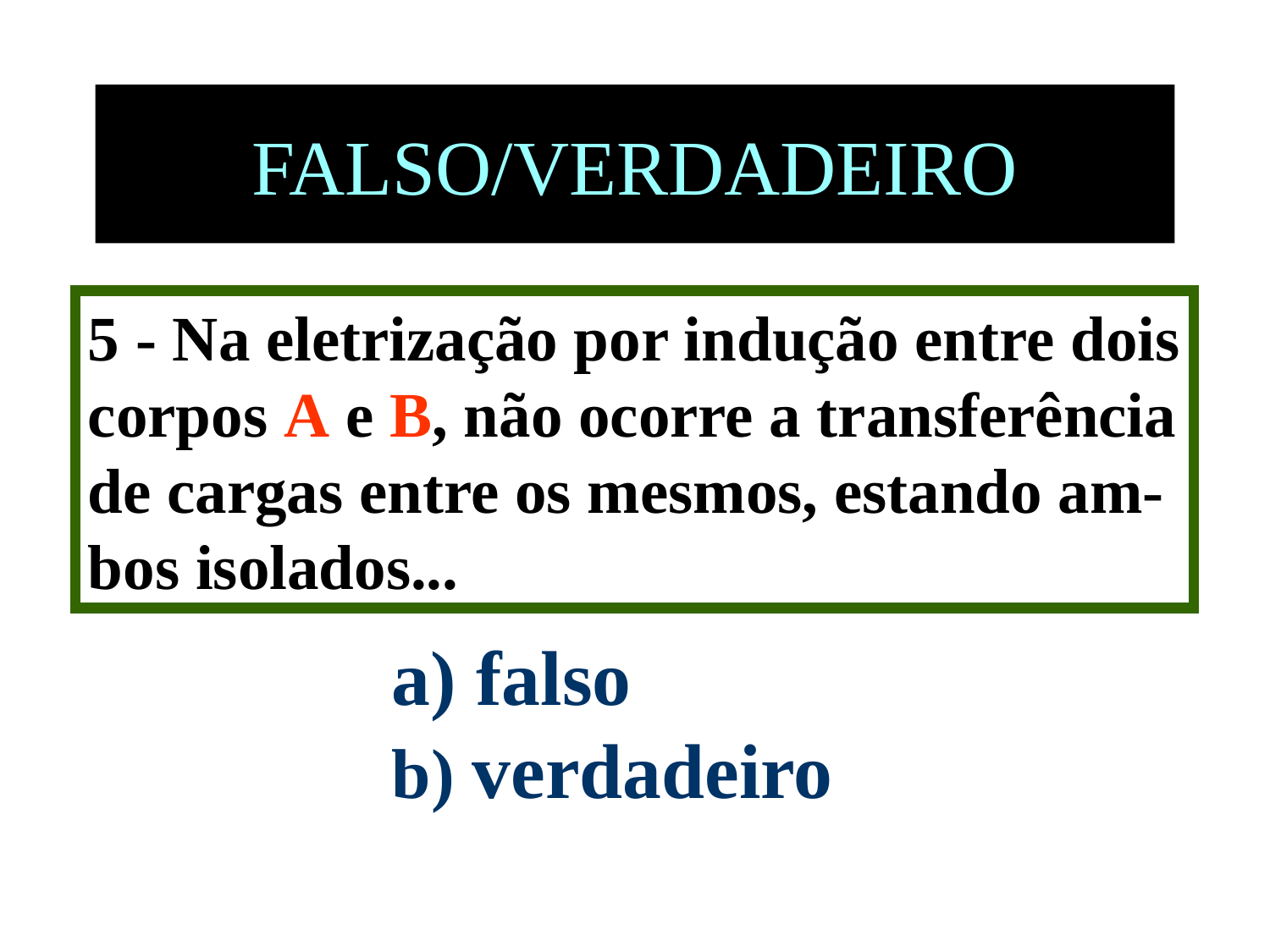

# FALSO/VERDADEIRO
5 - Na eletrização por indução entre dois
corpos A e B, não ocorre a transferência
de cargas entre os mesmos, estando am-
bos isolados...
a) falso
b) verdadeiro